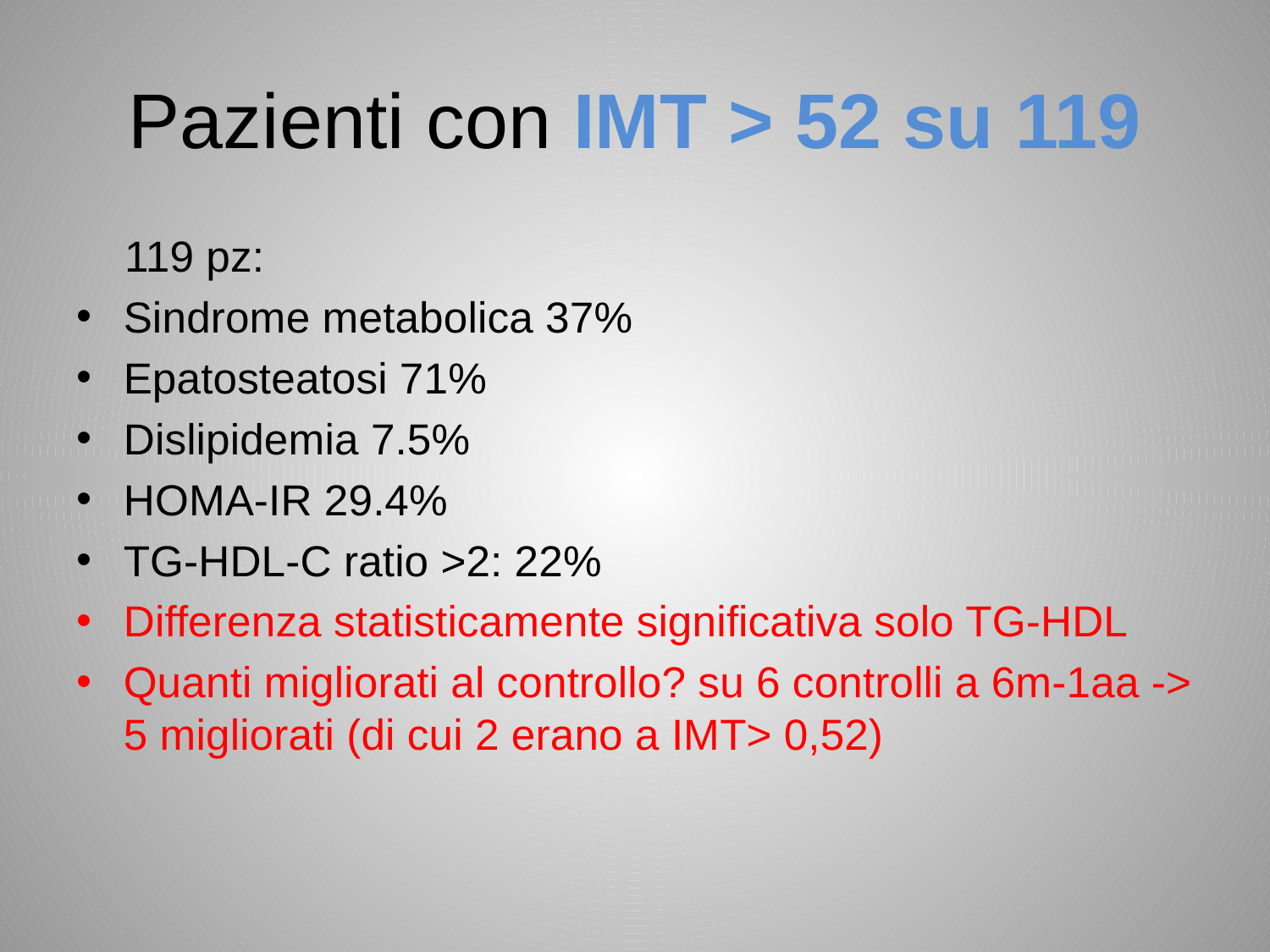

# Pazienti con IMT > 52 su 119
    119 pz:
Sindrome metabolica 37%
Epatosteatosi 71%
Dislipidemia 7.5%
HOMA-IR 29.4%
TG-HDL-C ratio >2: 22%
Differenza statisticamente significativa solo TG-HDL
Quanti migliorati al controllo? su 6 controlli a 6m-1aa -> 5 migliorati (di cui 2 erano a IMT> 0,52)